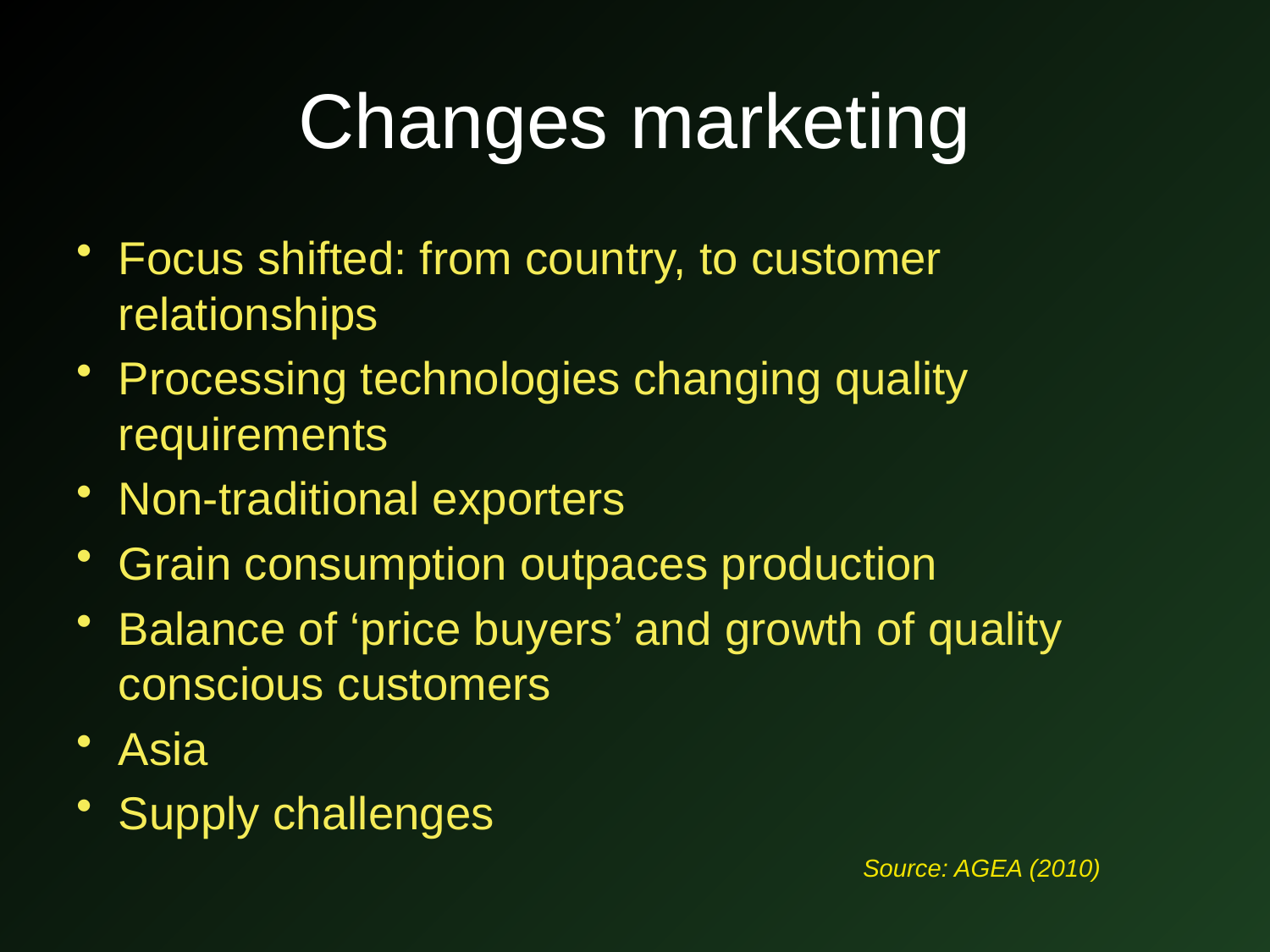

# Changes marketing
Focus shifted: from country, to customer relationships
Processing technologies changing quality requirements
Non-traditional exporters
Grain consumption outpaces production
Balance of ‘price buyers’ and growth of quality conscious customers
Asia
Supply challenges
Source: AGEA (2010)